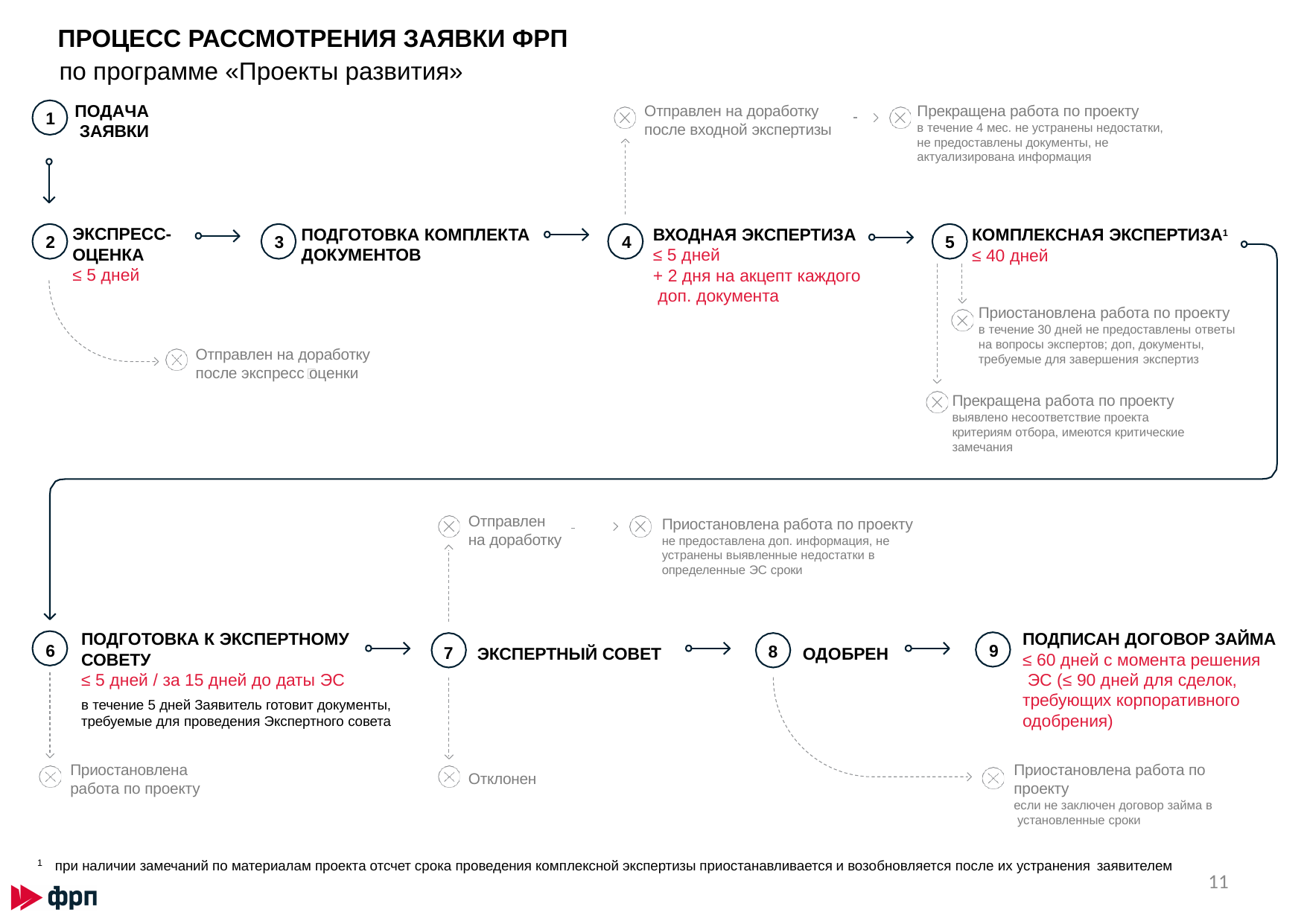

# ПРОЦЕСС РАССМОТРЕНИЯ ЗАЯВКИ ФРП
по программе «Проекты развития»
ПОДАЧА  ЗАЯВКИ
Отправлен на доработку
после входной экспертизы
Прекращена работа по проекту
в течение 4 мес. не устранены недостатки,  не предоставлены документы, не  актуализирована информация

1

ЭКСПРЕСС- 	 ОЦЕНКА
≤ 5 дней
ПОДГОТОВКА КОМПЛЕКТА   ДОКУМЕНТОВ
ВХОДНАЯ ЭКСПЕРТИЗА
≤ 5 дней
+ 2 дня на акцепт каждого  доп. документа
КОМПЛЕКСНАЯ ЭКСПЕРТИЗА1
≤ 40 дней

2
3
4
5

Приостановлена работа по проекту  в течение 30 дней не предоставлены ответы  на вопросы экспертов; доп, документы,  требуемые для завершения экспертиз

Отправлен на доработку  после экспресс оценки

Прекращена работа по проекту  выявлено несоответствие проекта  критериям отбора, имеются критические  замечания

Отправлен
на доработку
Приостановлена работа по проекту  не предоставлена доп. информация, не  устранены выявленные недостатки в  определенные ЭС сроки

ПОДГОТОВКА К ЭКСПЕРТНОМУ
СОВЕТУ
≤ 5 дней / за 15 дней до даты ЭС
в течение 5 дней Заявитель готовит документы,  требуемые для проведения Экспертного совета
ПОДПИСАН ДОГОВОР ЗАЙМА
≤ 60 дней с момента решения  ЭС (≤ 90 дней для сделок,  требующих корпоративного  одобрения)

6
9
8
7
ЭКСПЕРТНЫЙ СОВЕТ
ОДОБРЕН

Приостановлена  работа по проекту
Приостановлена работа по  проекту
если не заключен договор займа в  установленные сроки

Отклонен

при наличии замечаний по материалам проекта отсчет срока проведения комплексной экспертизы приостанавливается и возобновляется после их устранения заявителем
1
11